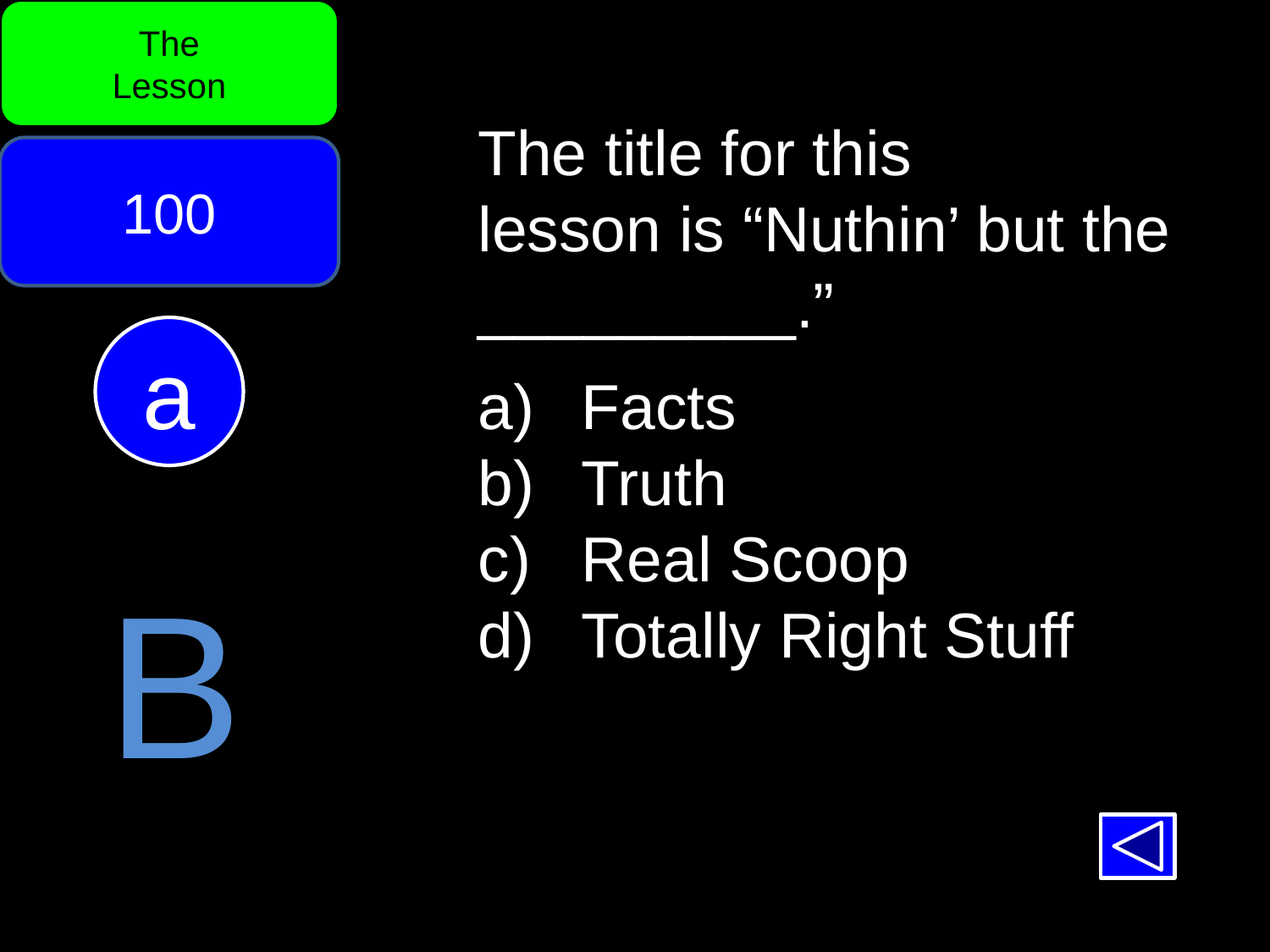

The
Lesson
The title for this
lesson is “Nuthin’ but the _________.”

Facts
Truth
Real Scoop
Totally Right Stuff
100
a
B